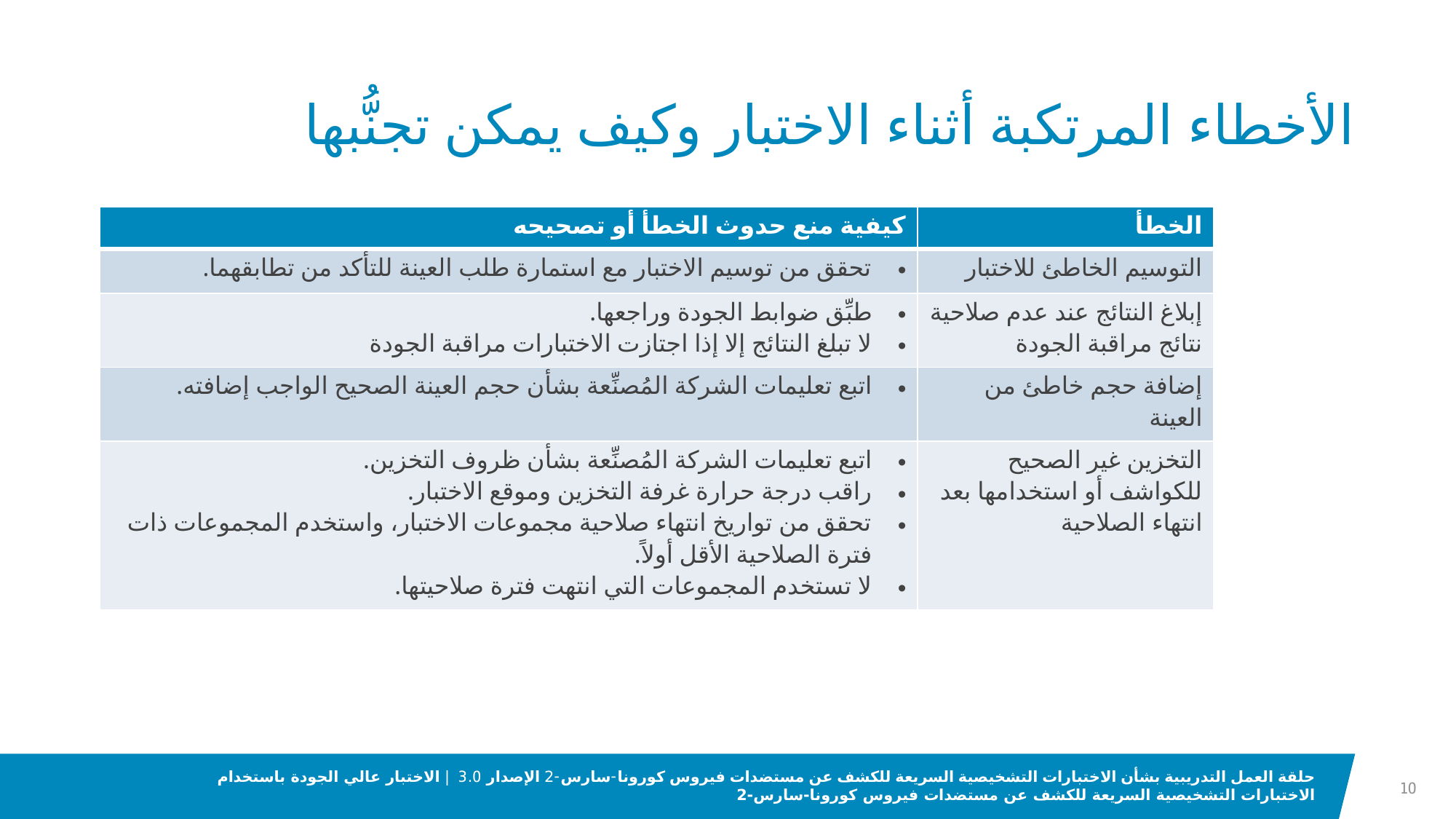

# الأخطاء المرتكبة أثناء الاختبار وكيف يمكن تجنُّبها
| كيفية منع حدوث الخطأ أو تصحيحه | الخطأ |
| --- | --- |
| تحقق من توسيم الاختبار مع استمارة طلب العينة للتأكد من تطابقهما. | التوسيم الخاطئ للاختبار |
| طبِّق ضوابط الجودة وراجعها. لا تبلغ النتائج إلا إذا اجتازت الاختبارات مراقبة الجودة | إبلاغ النتائج عند عدم صلاحية نتائج مراقبة الجودة |
| اتبع تعليمات الشركة المُصنِّعة بشأن حجم العينة الصحيح الواجب إضافته. | إضافة حجم خاطئ من العينة |
| اتبع تعليمات الشركة المُصنِّعة بشأن ظروف التخزين. راقب درجة حرارة غرفة التخزين وموقع الاختبار. تحقق من تواريخ انتهاء صلاحية مجموعات الاختبار، واستخدم المجموعات ذات فترة الصلاحية الأقل أولاً. لا تستخدم المجموعات التي انتهت فترة صلاحيتها. | التخزين غير الصحيح للكواشف أو استخدامها بعد انتهاء الصلاحية |
10
حلقة العمل التدريبية بشأن الاختبارات التشخيصية السريعة للكشف عن مستضدات فيروس كورونا-سارس-2 الإصدار 3.0 | الاختبار عالي الجودة باستخدام الاختبارات التشخيصية السريعة للكشف عن مستضدات فيروس كورونا-سارس-2